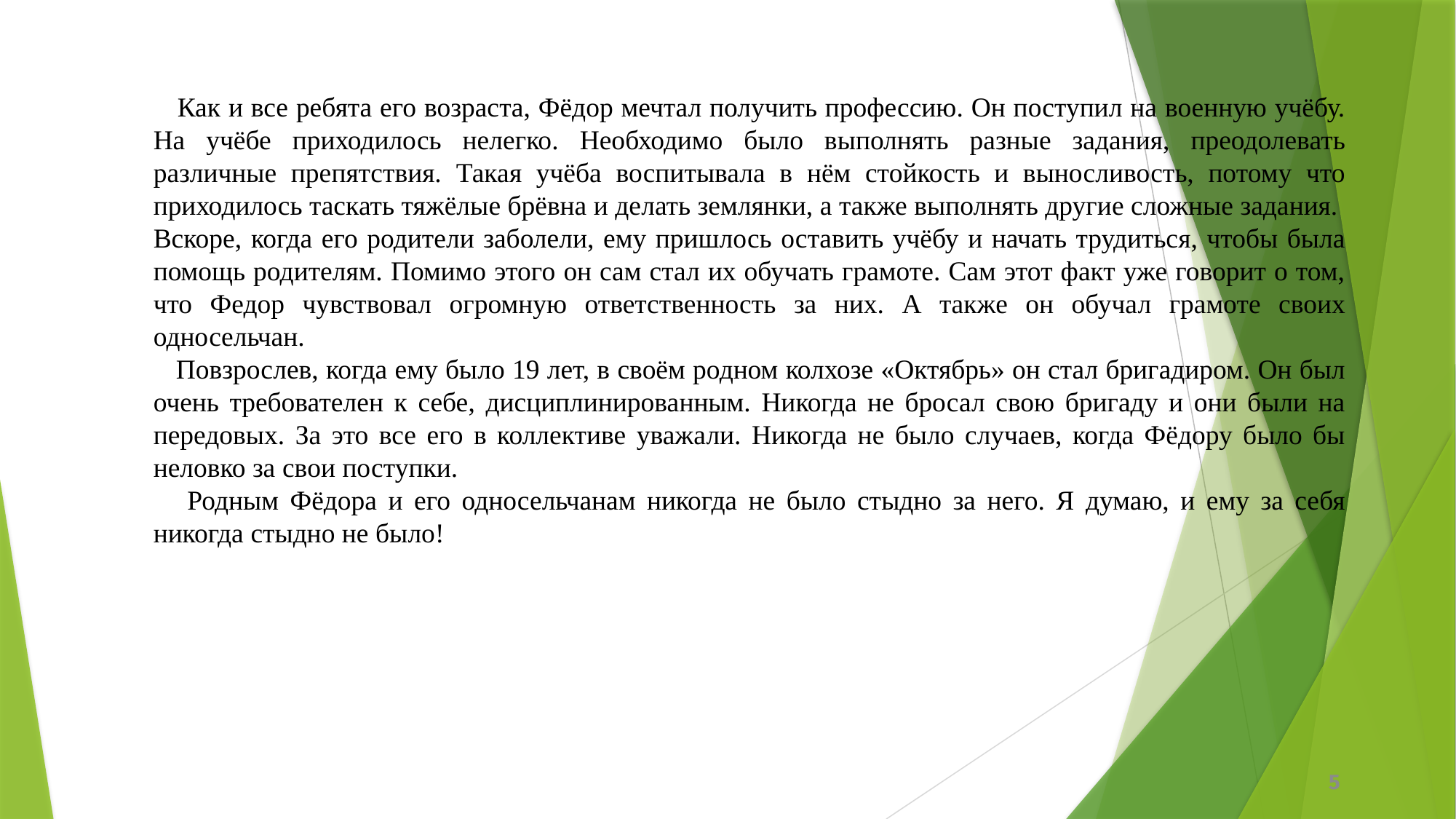

Как и все ребята его возраста, Фёдор мечтал получить профессию. Он поступил на военную учёбу. На учёбе приходилось нелегко. Необходимо было выполнять разные задания, преодолевать различные препятствия. Такая учёба воспитывала в нём стойкость и выносливость, потому что приходилось таскать тяжёлые брёвна и делать землянки, а также выполнять другие сложные задания.
Вскоре, когда его родители заболели, ему пришлось оставить учёбу и начать трудиться, чтобы была помощь родителям. Помимо этого он сам стал их обучать грамоте. Сам этот факт уже говорит о том, что Федор чувствовал огромную ответственность за них. А также он обучал грамоте своих односельчан.
   Повзрослев, когда ему было 19 лет, в своём родном колхозе «Октябрь» он стал бригадиром. Он был очень требователен к себе, дисциплинированным. Никогда не бросал свою бригаду и они были на передовых. За это все его в коллективе уважали. Никогда не было случаев, когда Фёдору было бы неловко за свои поступки.
   Родным Фёдора и его односельчанам никогда не было стыдно за него. Я думаю, и ему за себя никогда стыдно не было!

5